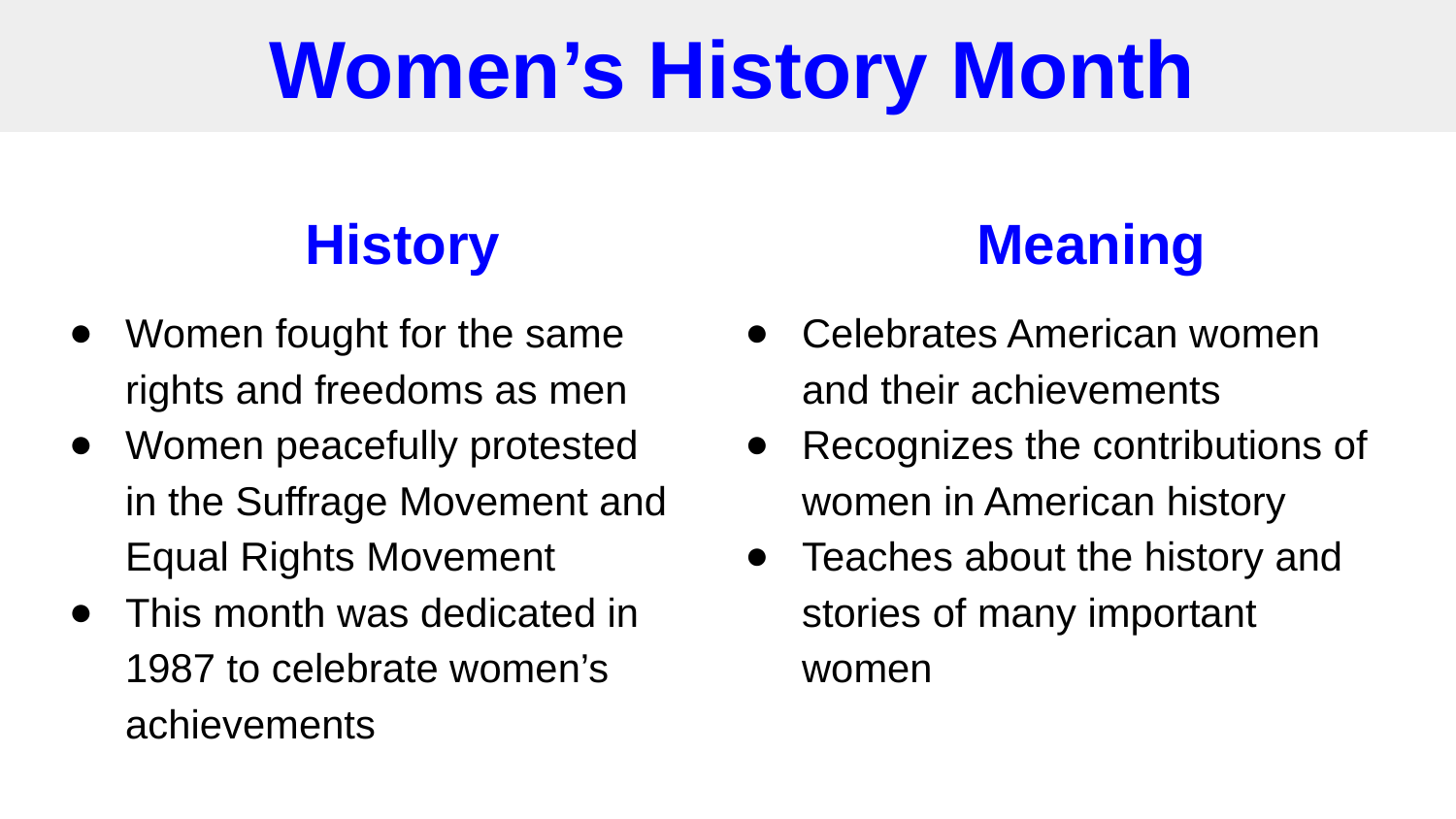

# Women’s History Month
History
Women fought for the same rights and freedoms as men
Women peacefully protested in the Suffrage Movement and Equal Rights Movement
This month was dedicated in 1987 to celebrate women’s achievements
Meaning
Celebrates American women and their achievements
Recognizes the contributions of women in American history
Teaches about the history and stories of many important women